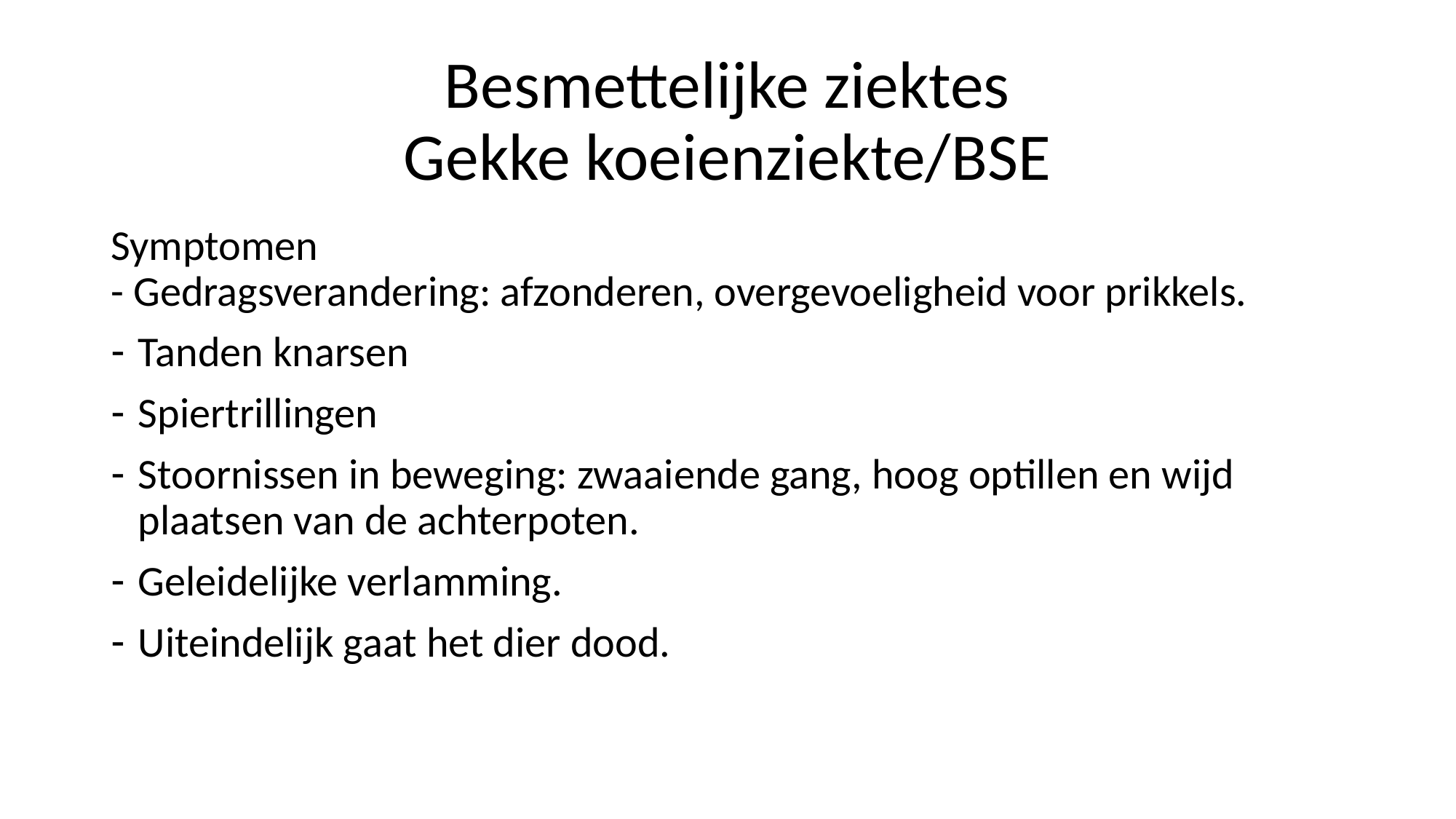

# Besmettelijke ziektes Gekke koeienziekte/BSE
Symptomen
- Gedragsverandering: afzonderen, overgevoeligheid voor prikkels.
Tanden knarsen
Spiertrillingen
Stoornissen in beweging: zwaaiende gang, hoog optillen en wijd plaatsen van de achterpoten.
Geleidelijke verlamming.
Uiteindelijk gaat het dier dood.